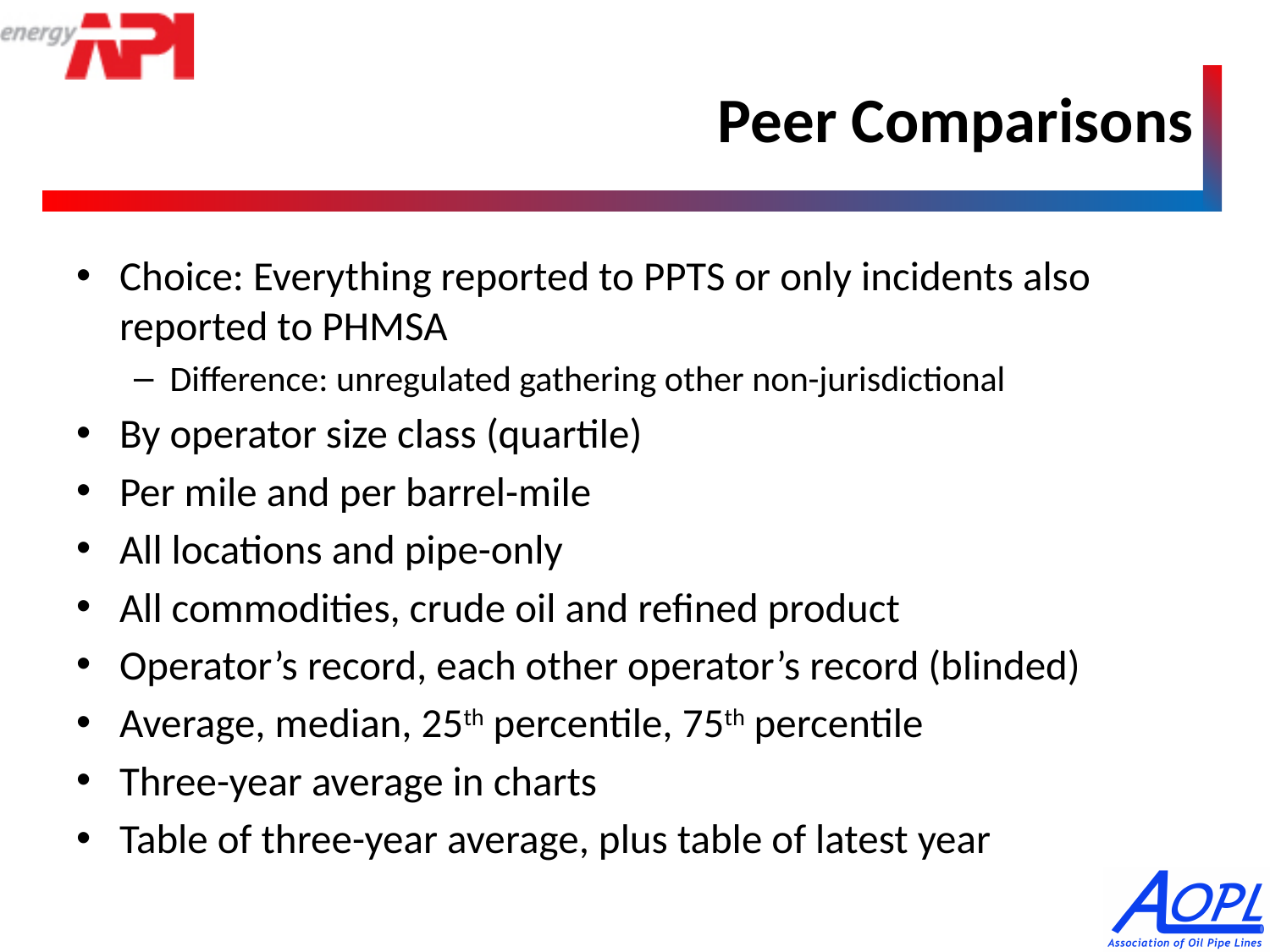

# Peer Comparisons
Choice: Everything reported to PPTS or only incidents also reported to PHMSA
Difference: unregulated gathering other non-jurisdictional
By operator size class (quartile)
Per mile and per barrel-mile
All locations and pipe-only
All commodities, crude oil and refined product
Operator’s record, each other operator’s record (blinded)
Average, median, 25th percentile, 75th percentile
Three-year average in charts
Table of three-year average, plus table of latest year